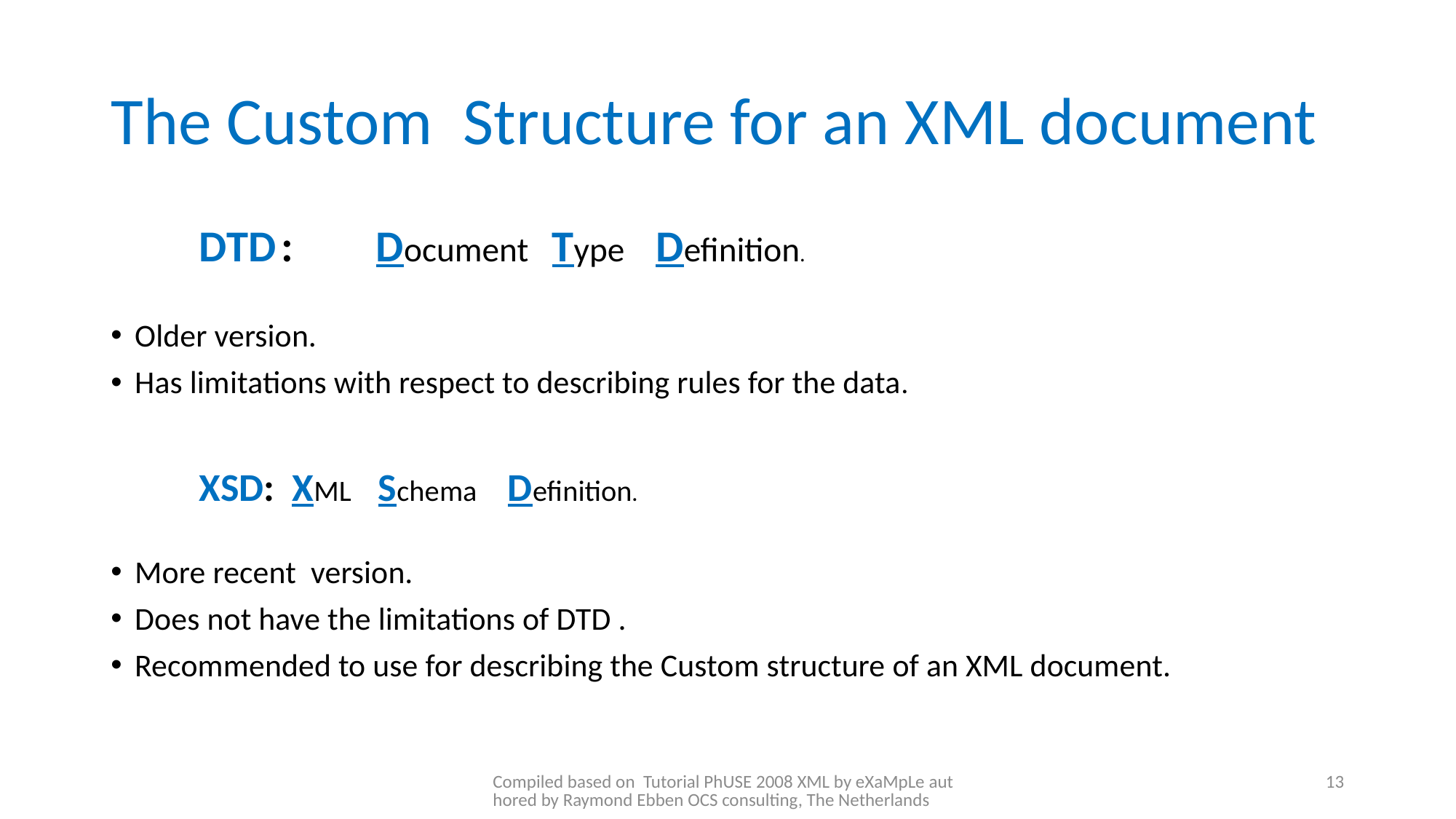

# The Custom  Structure for an XML document
	DTD : 	Document   Type    Definition.

Older version.
Has limitations with respect to describing rules for the data.

	XSD:	 XML    Schema       Definition.

More recent  version.
Does not have the limitations of DTD .
Recommended to use for describing the Custom structure of an XML document.

Compiled based on  Tutorial PhUSE 2008 XML by eXaMpLe authored by Raymond Ebben OCS consulting, The Netherlands
13